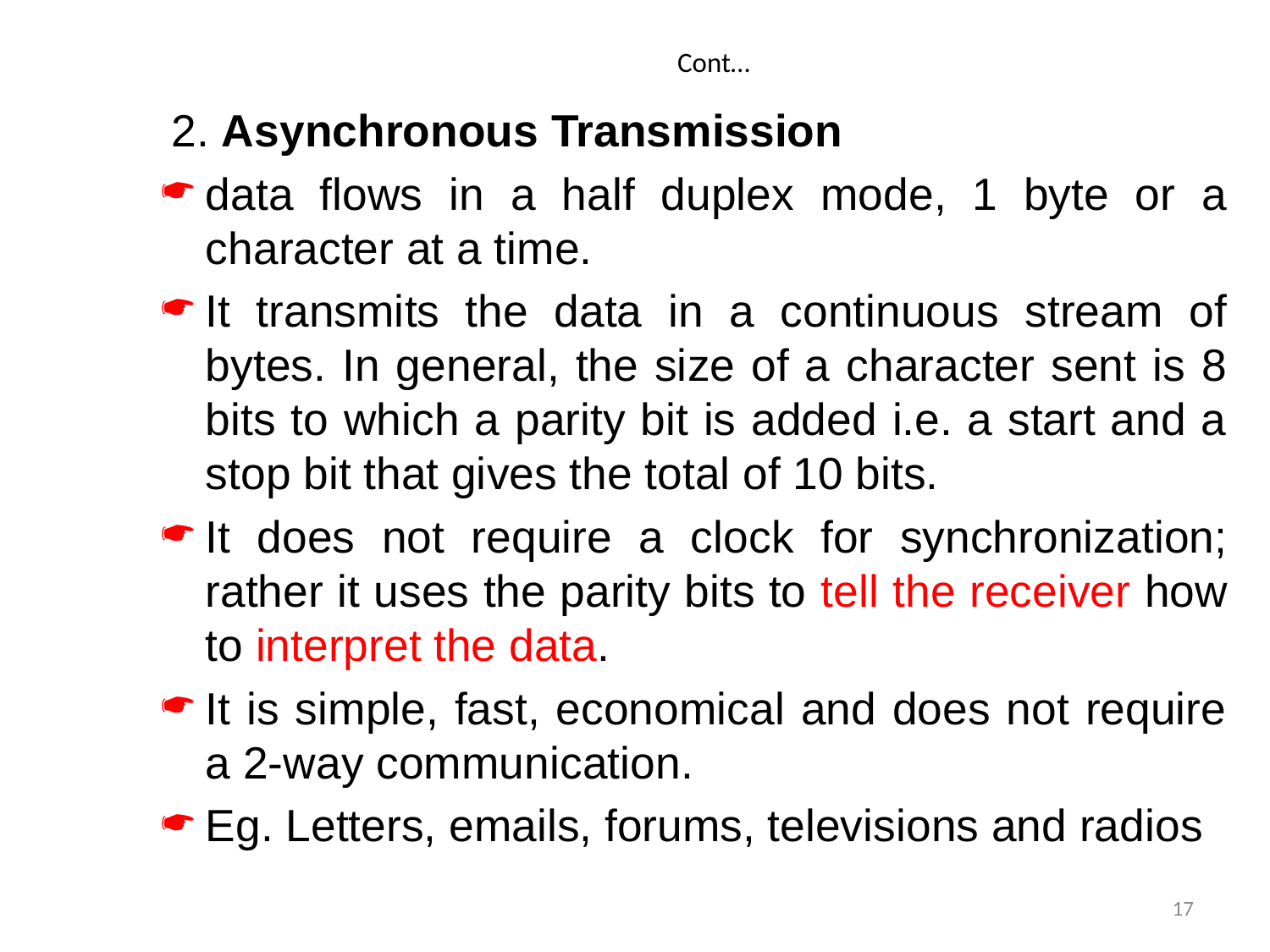

# Cont…
2. Asynchronous Transmission
data flows in a half duplex mode, 1 byte or a character at a time.
It transmits the data in a continuous stream of bytes. In general, the size of a character sent is 8 bits to which a parity bit is added i.e. a start and a stop bit that gives the total of 10 bits.
It does not require a clock for synchronization; rather it uses the parity bits to tell the receiver how to interpret the data.
It is simple, fast, economical and does not require a 2-way communication.
Eg. Letters, emails, forums, televisions and radios
17